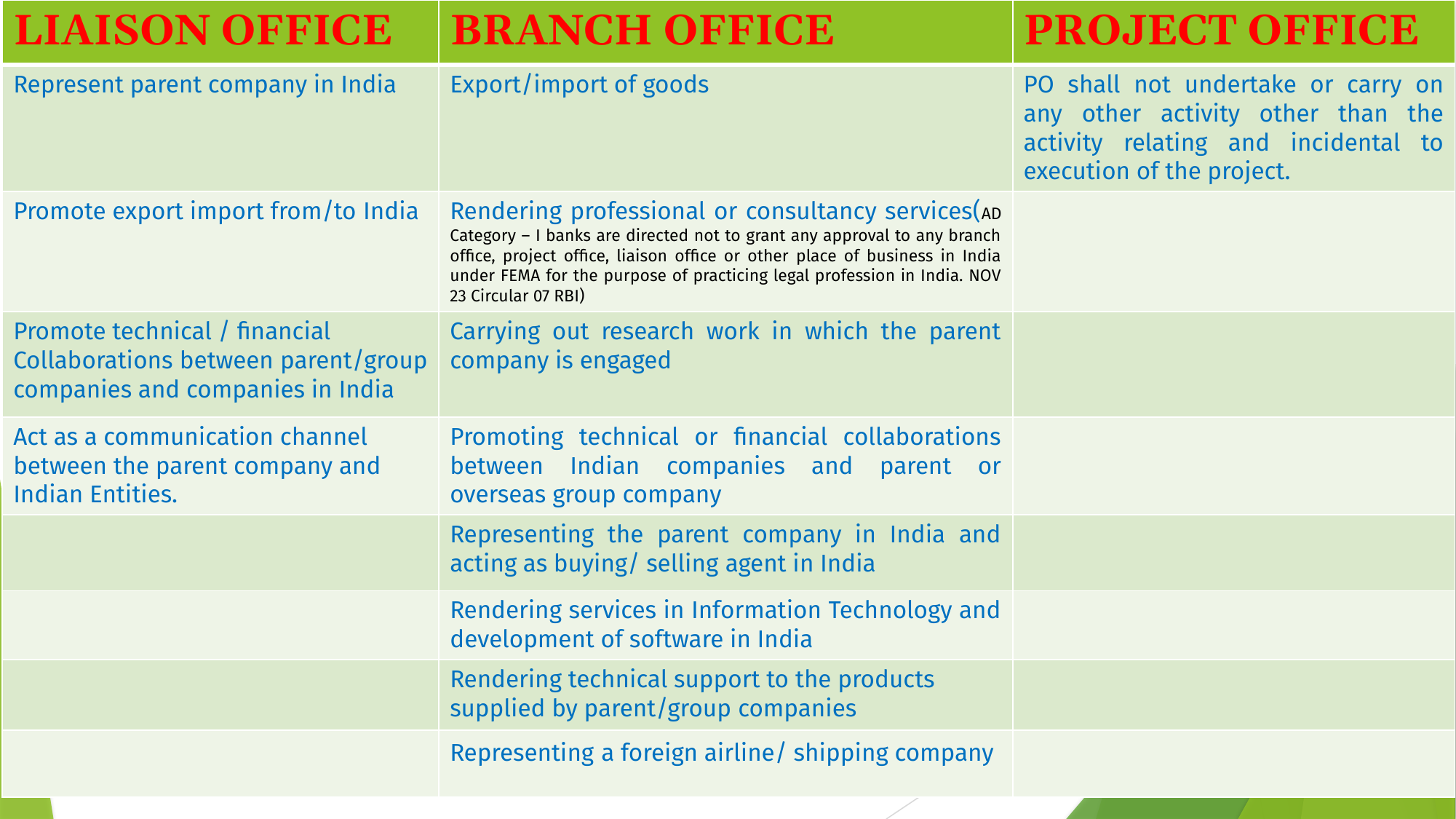

| LIAISON OFFICE | BRANCH OFFICE | PROJECT OFFICE |
| --- | --- | --- |
| Represent parent company in India | Export/import of goods | PO shall not undertake or carry on any other activity other than the activity relating and incidental to execution of the project. |
| Promote export import from/to India | Rendering professional or consultancy services(AD Category – I banks are directed not to grant any approval to any branch office, project office, liaison office or other place of business in India under FEMA for the purpose of practicing legal profession in India. NOV 23 Circular 07 RBI) |  |
| Promote technical / financial Collaborations between parent/group companies and companies in India | Carrying out research work in which the parent company is engaged |  |
| Act as a communication channel between the parent company and Indian Entities. | Promoting technical or financial collaborations between Indian companies and parent or overseas group company |  |
|  | Representing the parent company in India and acting as buying/ selling agent in India |  |
|  | Rendering services in Information Technology and development of software in India |  |
|  | Rendering technical support to the products supplied by parent/group companies |  |
|  | Representing a foreign airline/ shipping company |  |